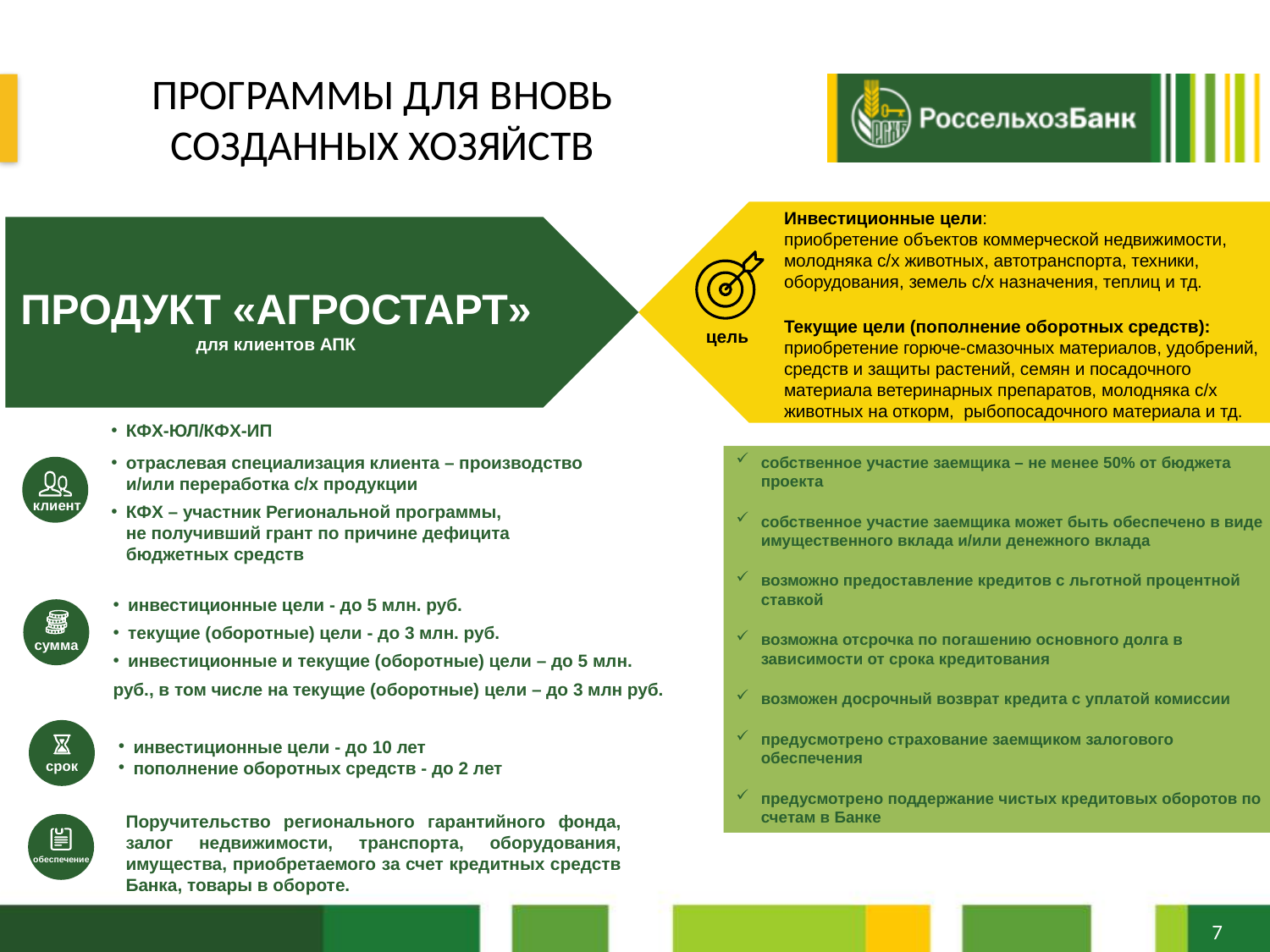

# ПРОГРАММЫ ДЛЯ ВНОВЬ СОЗДАННЫХ ХОЗЯЙСТВ

Инвестиционные цели:
приобретение объектов коммерческой недвижимости, молодняка с/х животных, автотранспорта, техники, оборудования, земель с/х назначения, теплиц и тд.

Текущие цели (пополнение оборотных средств):
приобретение горюче-смазочных материалов, удобрений, средств и защиты растений, семян и посадочного материала ветеринарных препаратов, молодняка с/х животных на откорм,  рыбопосадочного материала и тд.

ПРОДУКТ «АГРОСТАРТ»
для клиентов АПК

цель
КФХ-ЮЛ/КФХ-ИП
отраслевая специализация клиента – производство и/или переработка с/х продукции
КФХ – участник Региональной программы,
не получивший грант по причине дефицита бюджетных средств
собственное участие заемщика – не менее 50% от бюджета проекта
собственное участие заемщика может быть обеспечено в виде имущественного вклада и/или денежного вклада
возможно предоставление кредитов с льготной процентной ставкой
возможна отсрочка по погашению основного долга в зависимости от срока кредитования
возможен досрочный возврат кредита с уплатой комиссии
предусмотрено страхование заемщиком залогового обеспечения
предусмотрено поддержание чистых кредитовых оборотов по счетам в Банке

клиент

инвестиционные цели - до 5 млн. руб.
текущие (оборотные) цели - до 3 млн. руб.
инвестиционные и текущие (оборотные) цели – до 5 млн.
руб., в том числе на текущие (оборотные) цели – до 3 млн руб.

сумма

срок

инвестиционные цели - до 10 лет
пополнение оборотных средств - до 2 лет
Поручительство регионального гарантийного фонда, залог недвижимости, транспорта, оборудования, имущества, приобретаемого за счет кредитных средств Банка, товары в обороте.

обеспечение

7